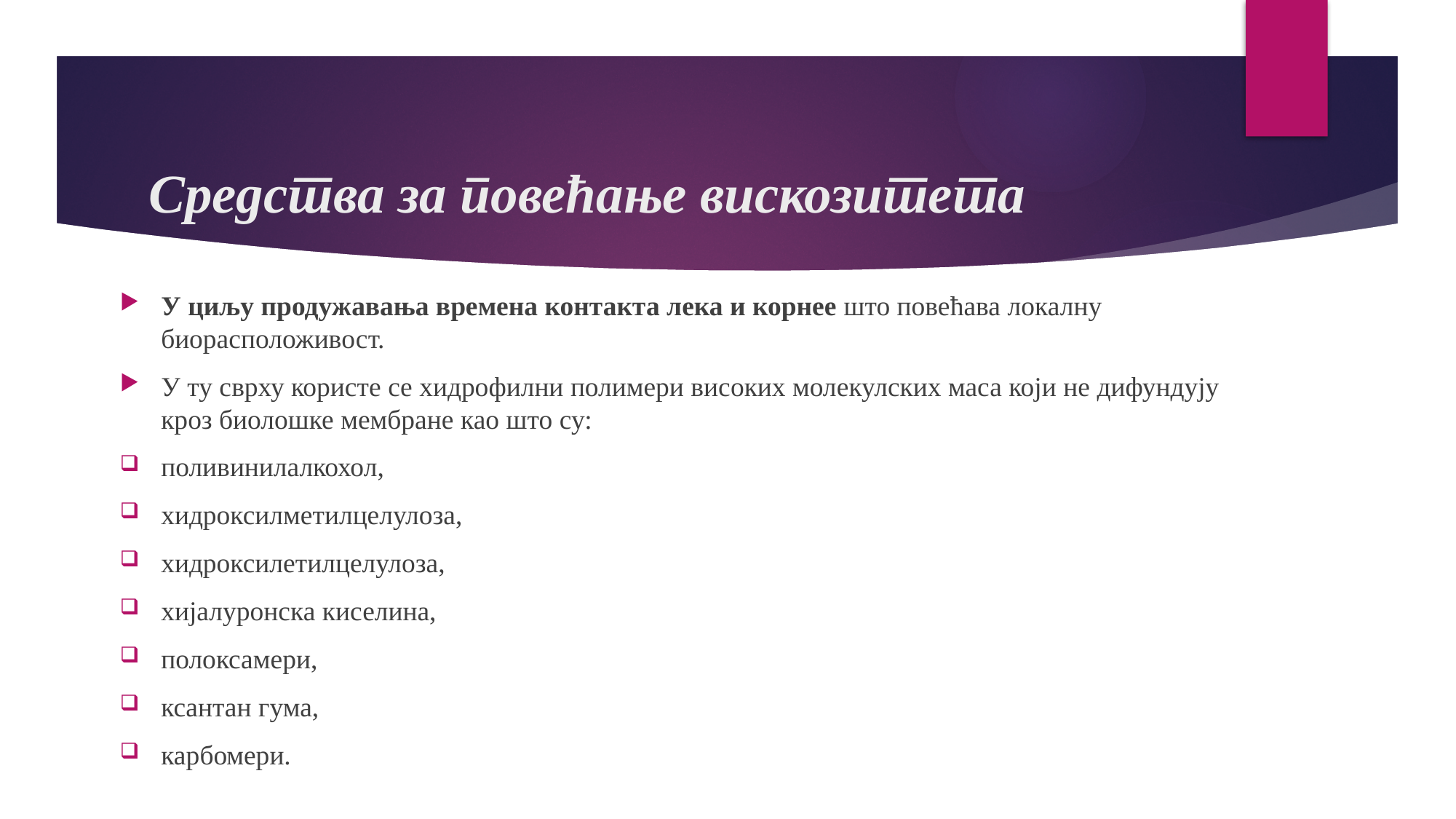

# Средства за повећање вискозитета
У циљу продужавања времена контакта лека и корнее што повећава локалну биорасположивост.
У ту сврху користе се хидрофилни полимери високих молекулских маса који не дифундују кроз биолошке мембране као што су:
поливинилалкохол,
хидроксилметилцелулоза,
хидроксилетилцелулоза,
хијалуронска киселина,
полоксамери,
ксантан гума,
карбомери.